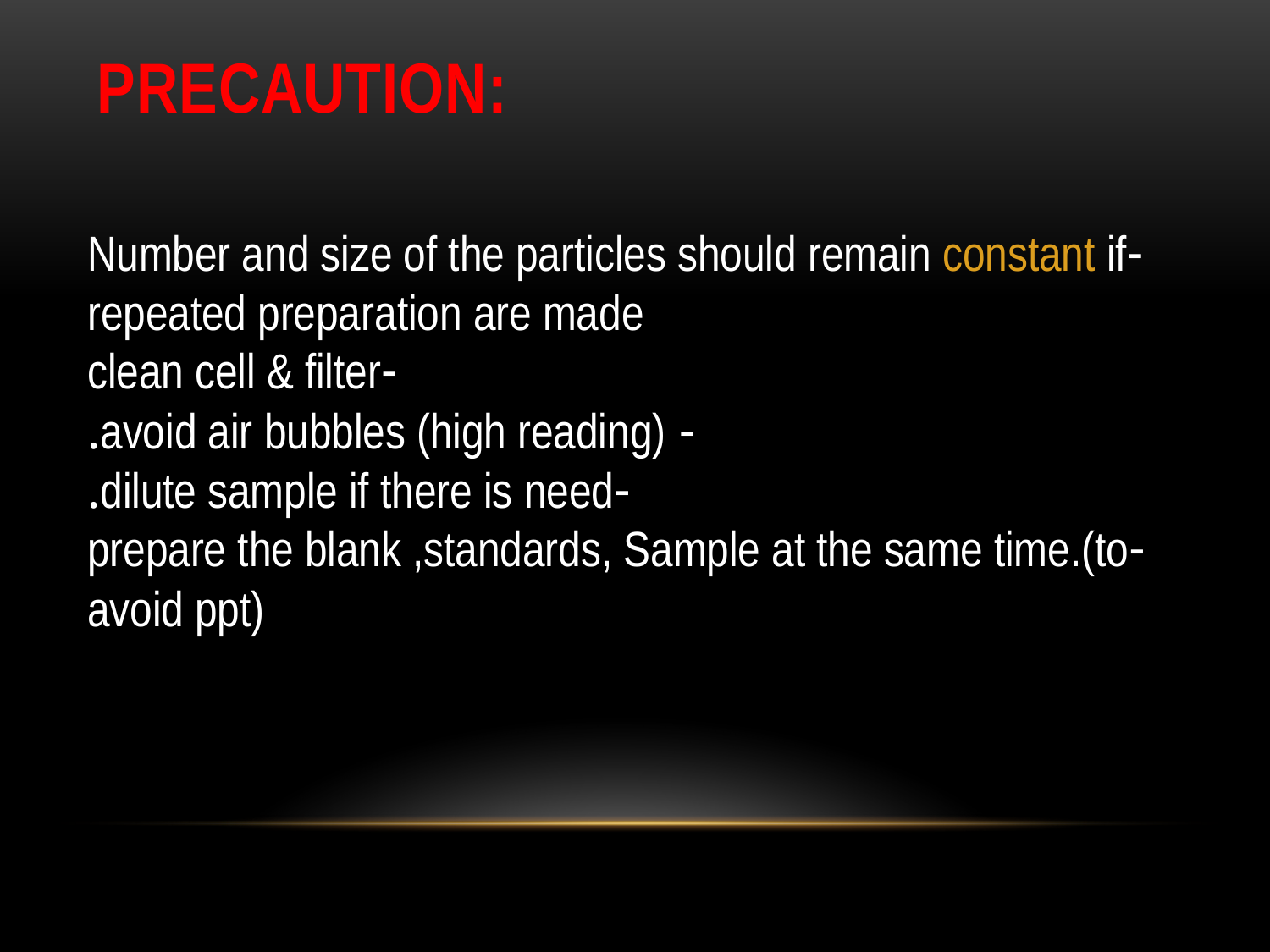

# Precaution:

-Number and size of the particles should remain constant if repeated preparation are made
-clean cell & filter
- avoid air bubbles (high reading).
-dilute sample if there is need.
-prepare the blank ,standards, Sample at the same time.(to avoid ppt)